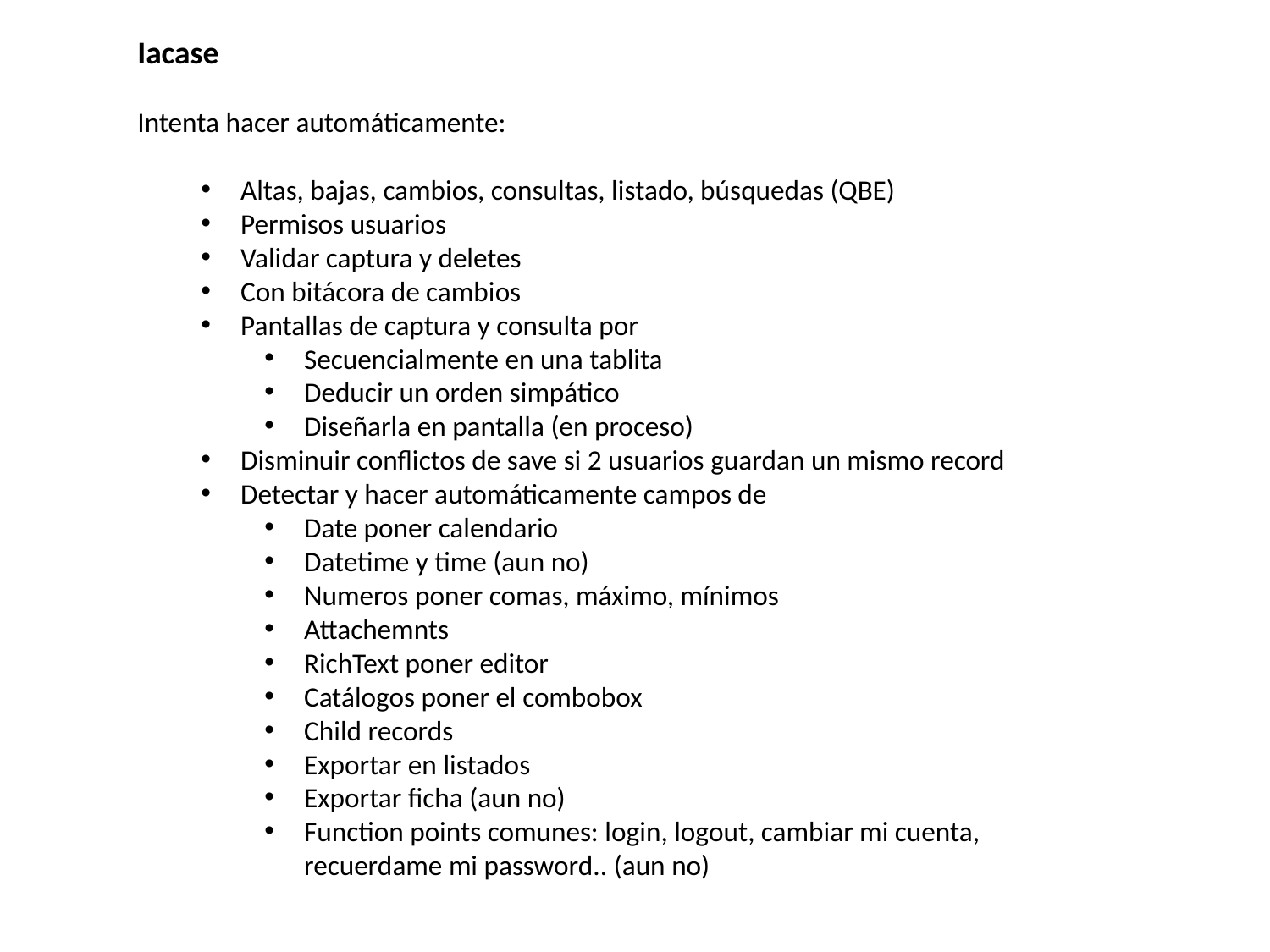

Iacase

Intenta hacer automáticamente:

Altas, bajas, cambios, consultas, listado, búsquedas (QBE)
Permisos usuarios
Validar captura y deletes
Con bitácora de cambios
Pantallas de captura y consulta por
Secuencialmente en una tablita
Deducir un orden simpático
Diseñarla en pantalla (en proceso)
Disminuir conflictos de save si 2 usuarios guardan un mismo record
Detectar y hacer automáticamente campos de
Date poner calendario
Datetime y time (aun no)
Numeros poner comas, máximo, mínimos
Attachemnts
RichText poner editor
Catálogos poner el combobox
Child records
Exportar en listados
Exportar ficha (aun no)
Function points comunes: login, logout, cambiar mi cuenta, recuerdame mi password.. (aun no)